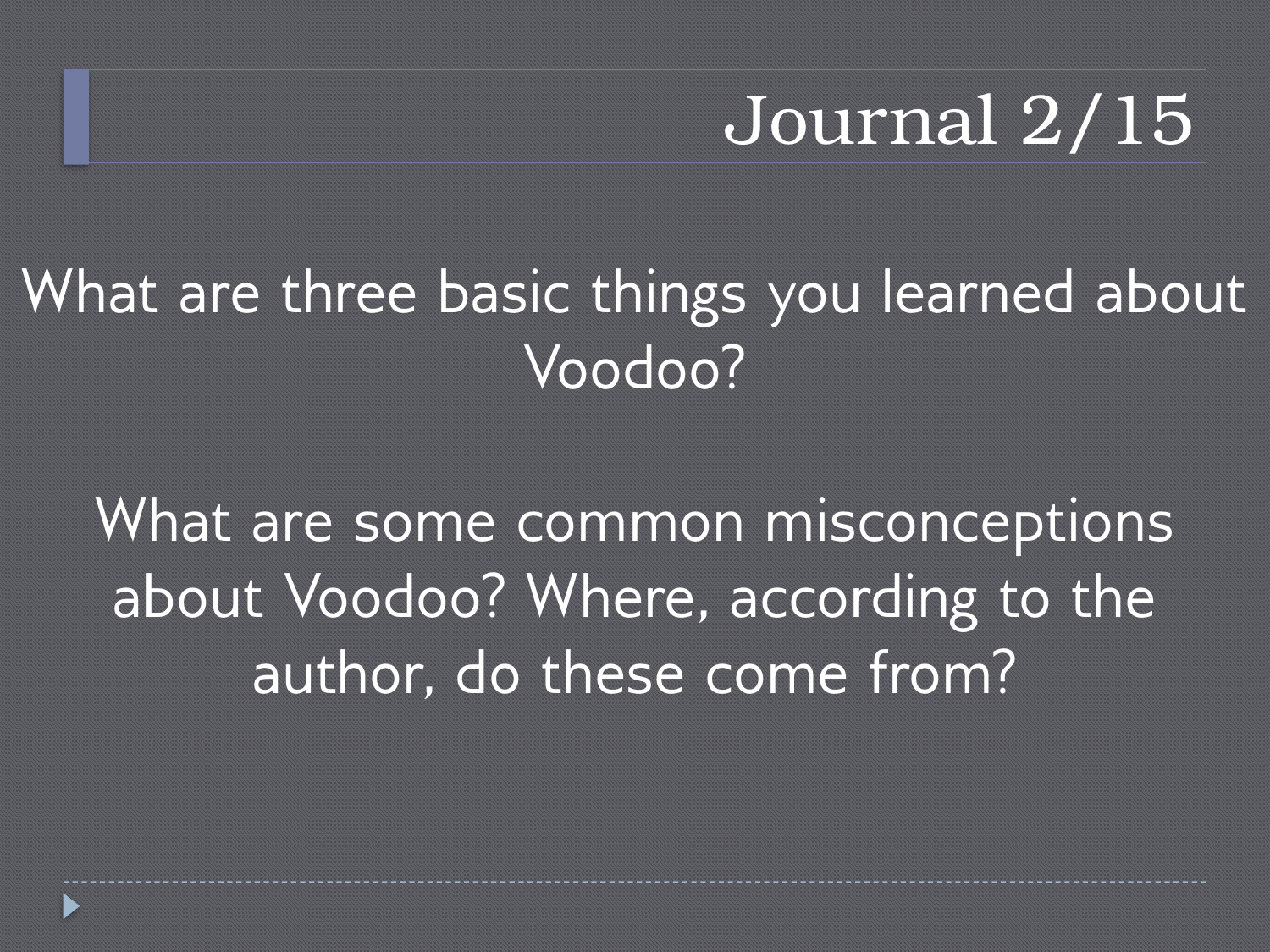

# Journal 2/15
What are three basic things you learned about Voodoo?

What are some common misconceptions about Voodoo? Where, according to the author, do these come from?